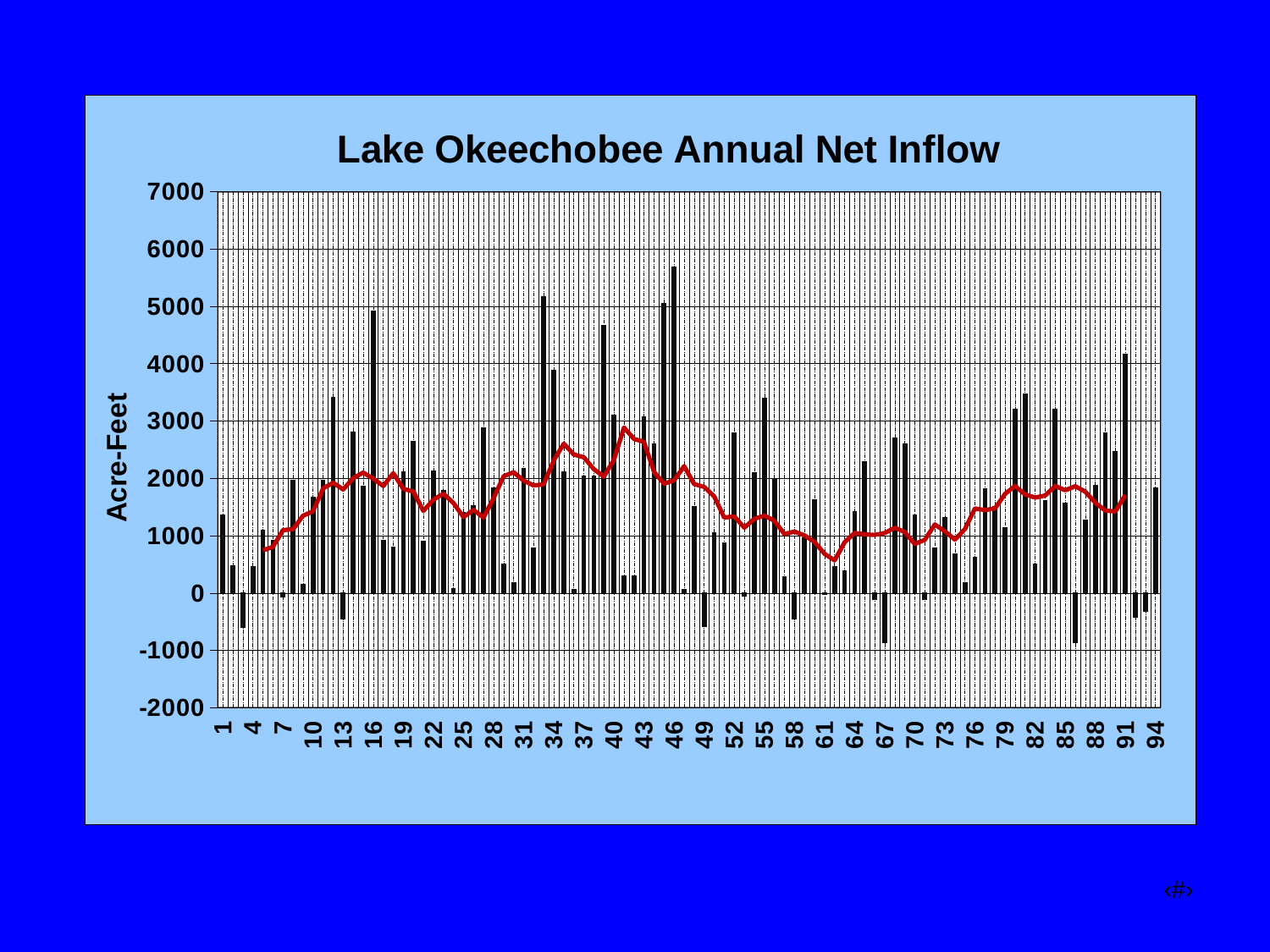

### Chart: Lake Okeechobee Annual Net Inflow

| Category |  |  |
|---|---|---|
‹#›